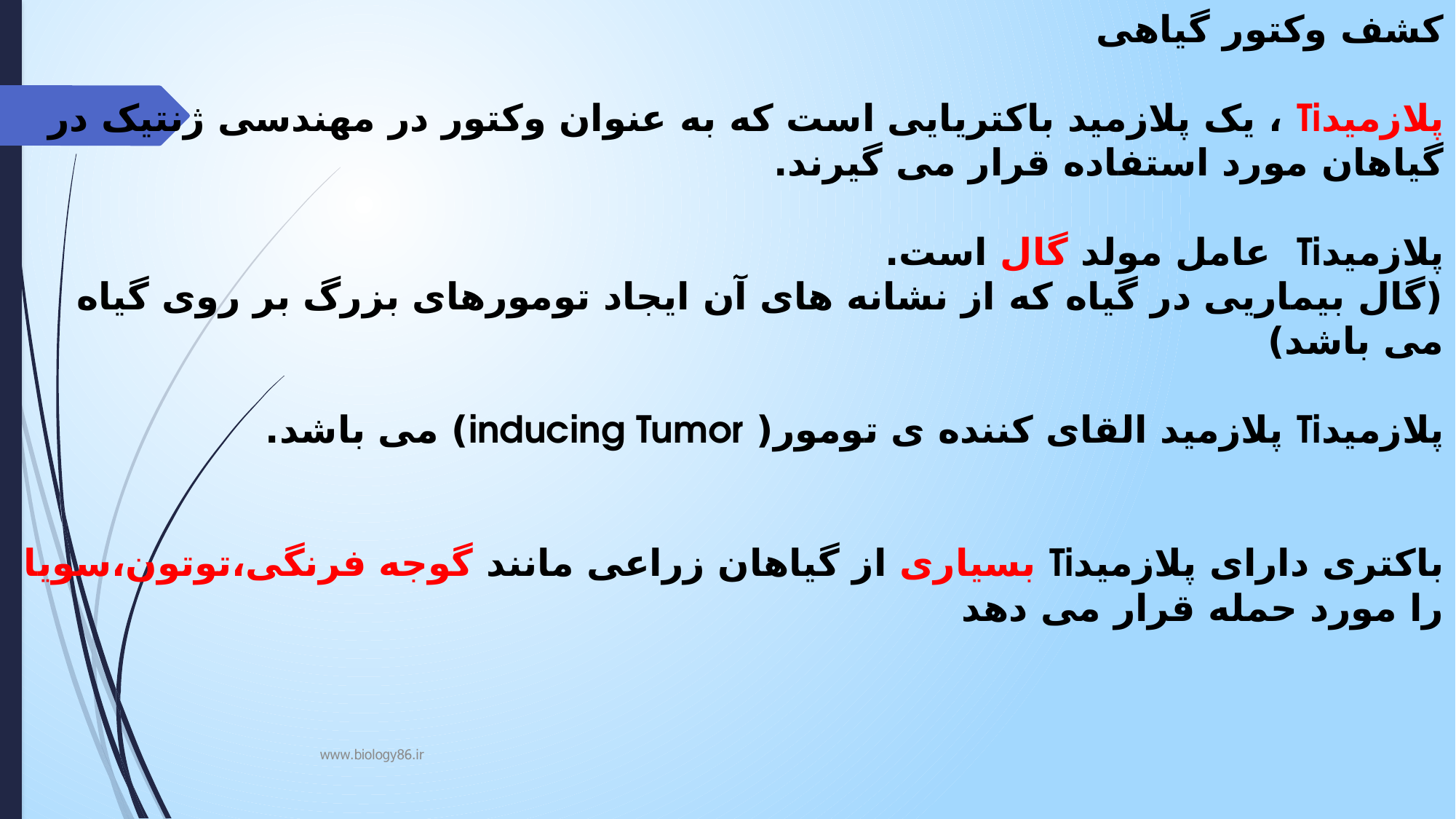

# کشف وکتور گیاهی پلازمیدTi ، یک پلازمید باکتریایی است که به عنوان وکتور در مهندسی ژنتیک در گیاهان مورد استفاده قرار می گیرند. پلازمیدTi  عامل مولد گال است. (گال بیماریی در گیاه که از نشانه های آن ایجاد تومورهای بزرگ بر روی گیاه می باشد) پلازمیدTi پلازمید القای کننده ی تومور( inducing Tumor) می باشد. باکتری دارای پلازمیدTi بسیاری از گیاهان زراعی مانند گوجه فرنگی،توتون،سویا را مورد حمله قرار می دهد
www.biology86.ir